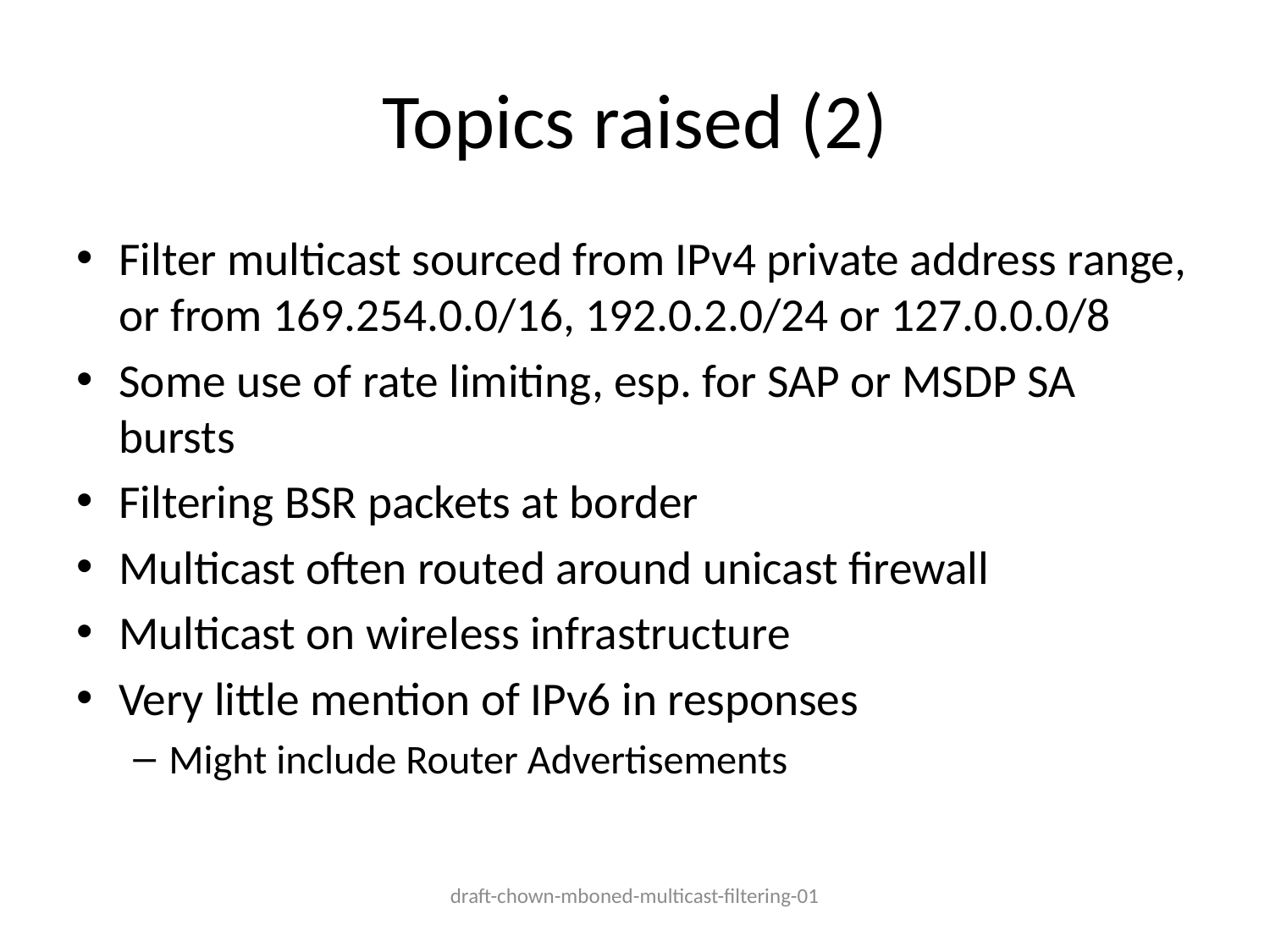

# Topics raised (2)
Filter multicast sourced from IPv4 private address range, or from 169.254.0.0/16, 192.0.2.0/24 or 127.0.0.0/8
Some use of rate limiting, esp. for SAP or MSDP SA bursts
Filtering BSR packets at border
Multicast often routed around unicast firewall
Multicast on wireless infrastructure
Very little mention of IPv6 in responses
Might include Router Advertisements
draft-chown-mboned-multicast-filtering-01